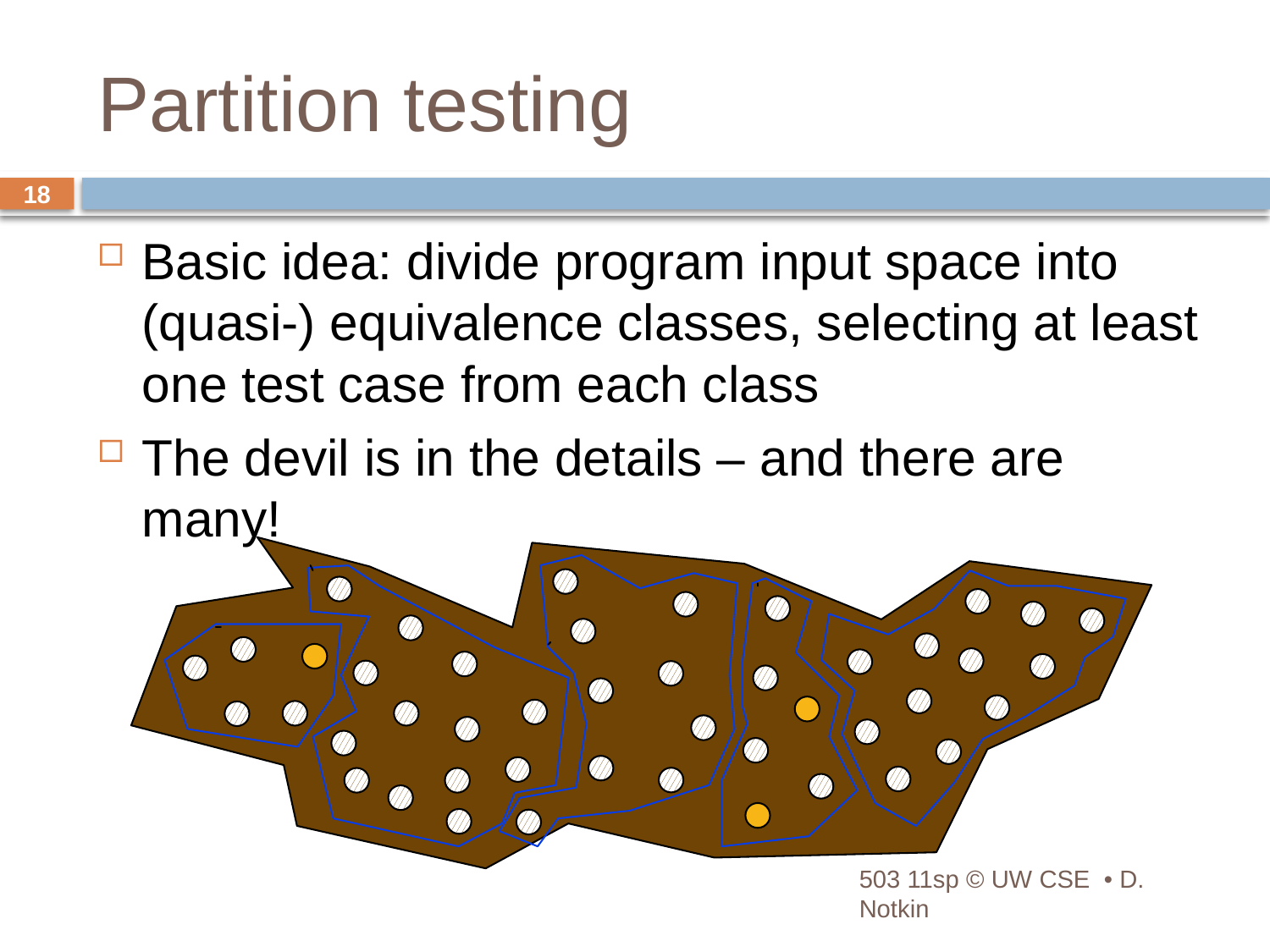

# Partition testing
18
Basic idea: divide program input space into (quasi-) equivalence classes, selecting at least one test case from each class
The devil is in the details – and there are many!

503 11sp © UW CSE  • D. Notkin